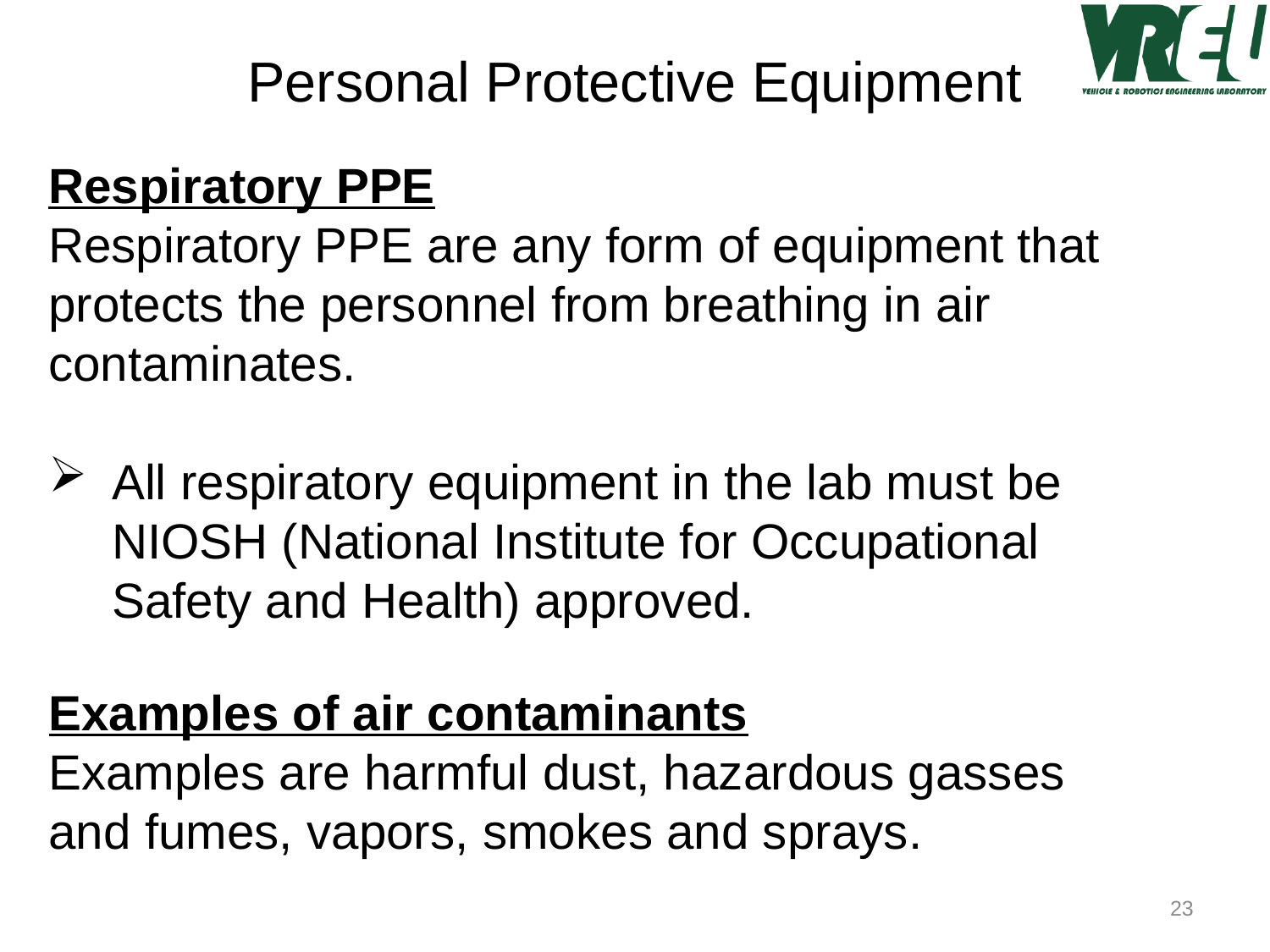

Personal Protective Equipment
Respiratory PPE
Respiratory PPE are any form of equipment that protects the personnel from breathing in air contaminates.

All respiratory equipment in the lab must be NIOSH (National Institute for Occupational Safety and Health) approved.
Examples of air contaminants
Examples are harmful dust, hazardous gasses and fumes, vapors, smokes and sprays.
23